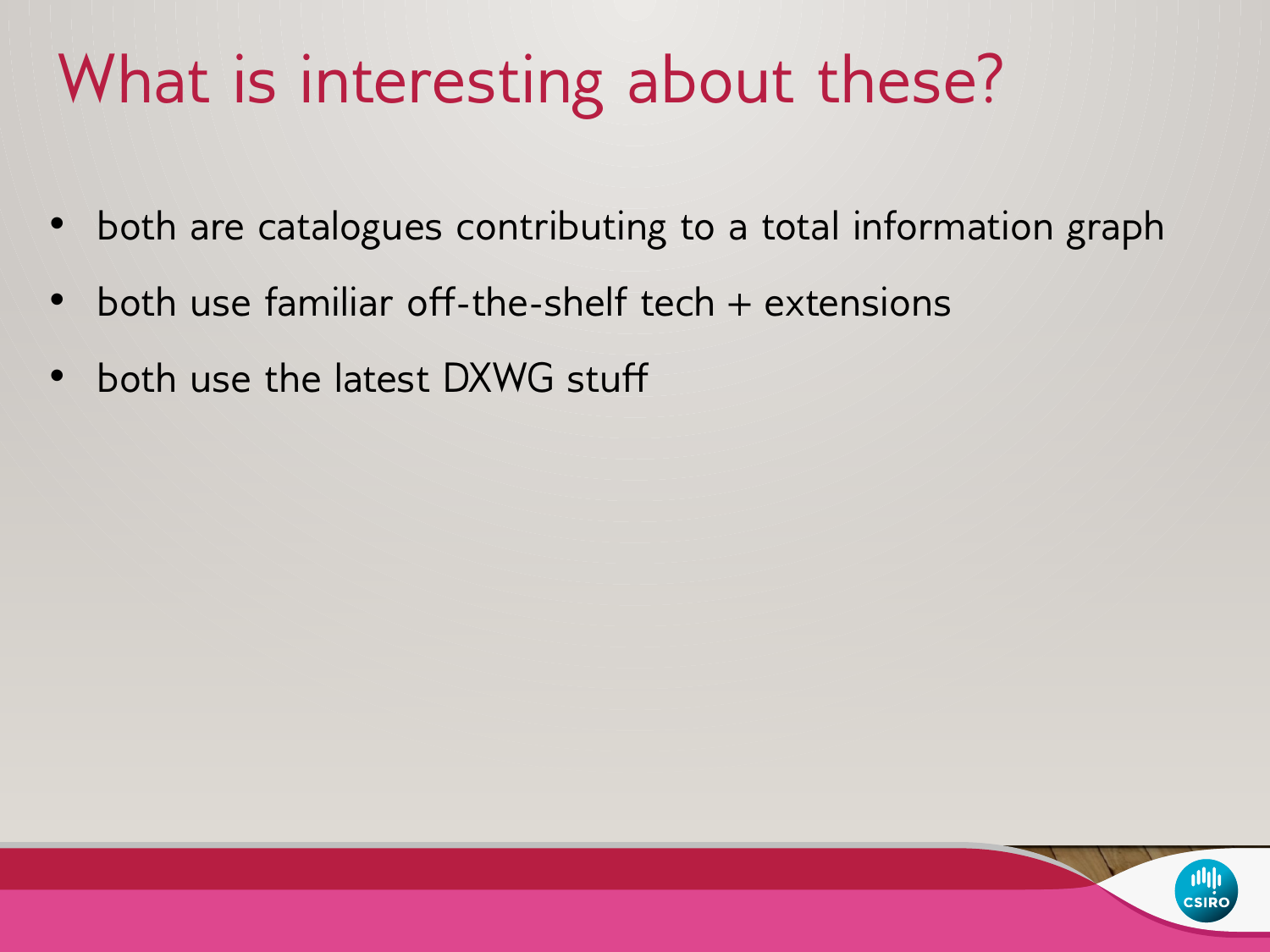

What is interesting about these?
both are catalogues contributing to a total information graph
both use familiar off-the-shelf tech + extensions
both use the latest DXWG stuff